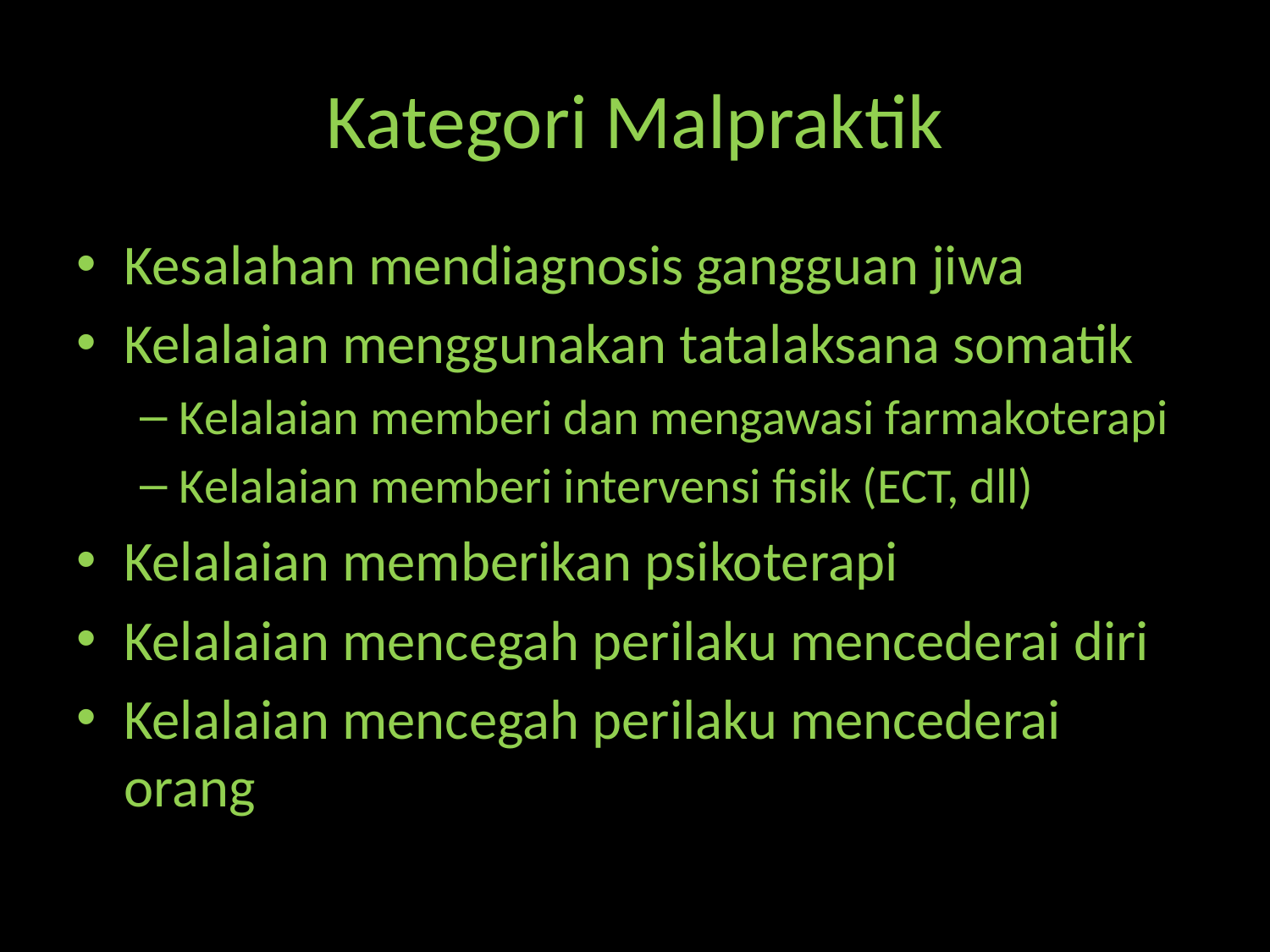

# Kategori Malpraktik
Kesalahan mendiagnosis gangguan jiwa
Kelalaian menggunakan tatalaksana somatik
Kelalaian memberi dan mengawasi farmakoterapi
Kelalaian memberi intervensi fisik (ECT, dll)
Kelalaian memberikan psikoterapi
Kelalaian mencegah perilaku mencederai diri
Kelalaian mencegah perilaku mencederai orang